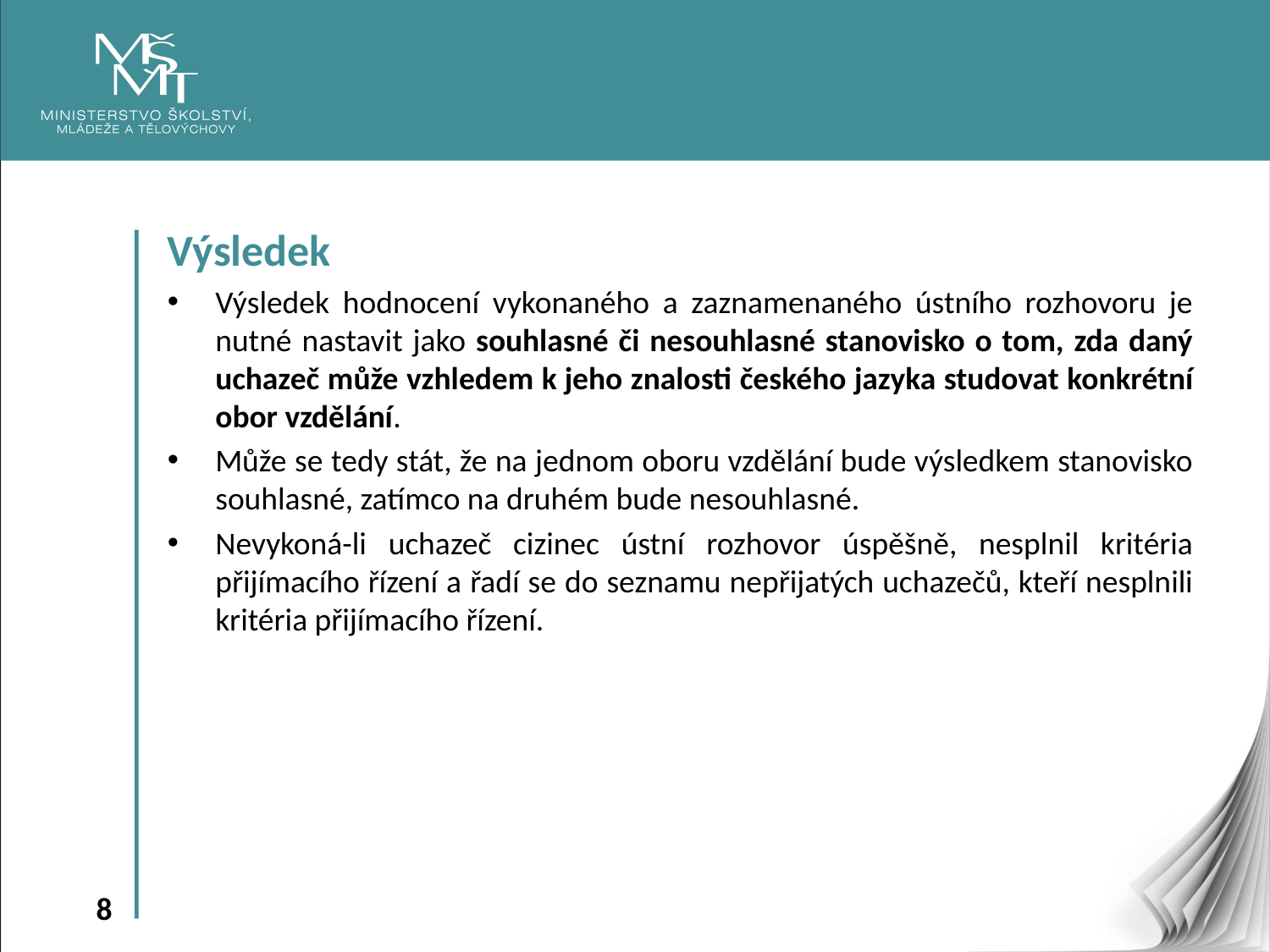

Výsledek
Výsledek hodnocení vykonaného a zaznamenaného ústního rozhovoru je nutné nastavit jako souhlasné či nesouhlasné stanovisko o tom, zda daný uchazeč může vzhledem k jeho znalosti českého jazyka studovat konkrétní obor vzdělání.
Může se tedy stát, že na jednom oboru vzdělání bude výsledkem stanovisko souhlasné, zatímco na druhém bude nesouhlasné.
Nevykoná-li uchazeč cizinec ústní rozhovor úspěšně, nesplnil kritéria přijímacího řízení a řadí se do seznamu nepřijatých uchazečů, kteří nesplnili kritéria přijímacího řízení.